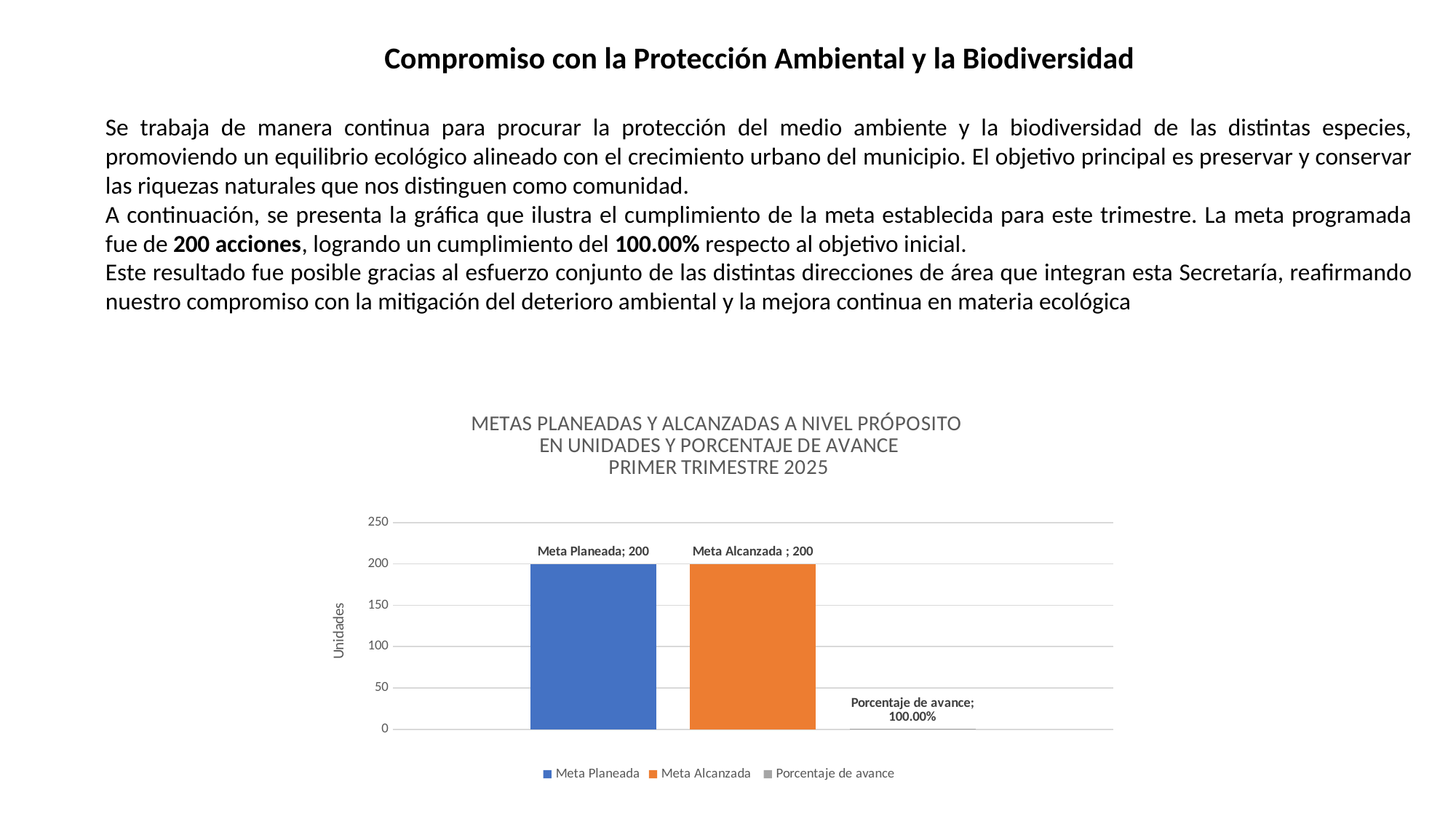

Compromiso con la Protección Ambiental y la Biodiversidad

Se trabaja de manera continua para procurar la protección del medio ambiente y la biodiversidad de las distintas especies, promoviendo un equilibrio ecológico alineado con el crecimiento urbano del municipio. El objetivo principal es preservar y conservar las riquezas naturales que nos distinguen como comunidad.
A continuación, se presenta la gráfica que ilustra el cumplimiento de la meta establecida para este trimestre. La meta programada fue de 200 acciones, logrando un cumplimiento del 100.00% respecto al objetivo inicial.
Este resultado fue posible gracias al esfuerzo conjunto de las distintas direcciones de área que integran esta Secretaría, reafirmando nuestro compromiso con la mitigación del deterioro ambiental y la mejora continua en materia ecológica

### Chart: METAS PLANEADAS Y ALCANZADAS A NIVEL PRÓPOSITO
EN UNIDADES Y PORCENTAJE DE AVANCE
PRIMER TRIMESTRE 2025

| Category | Meta Planeada | Meta Alcanzada  |  |
|---|---|---|---|
|   | 200.0 | 200.0 | 1.0 |